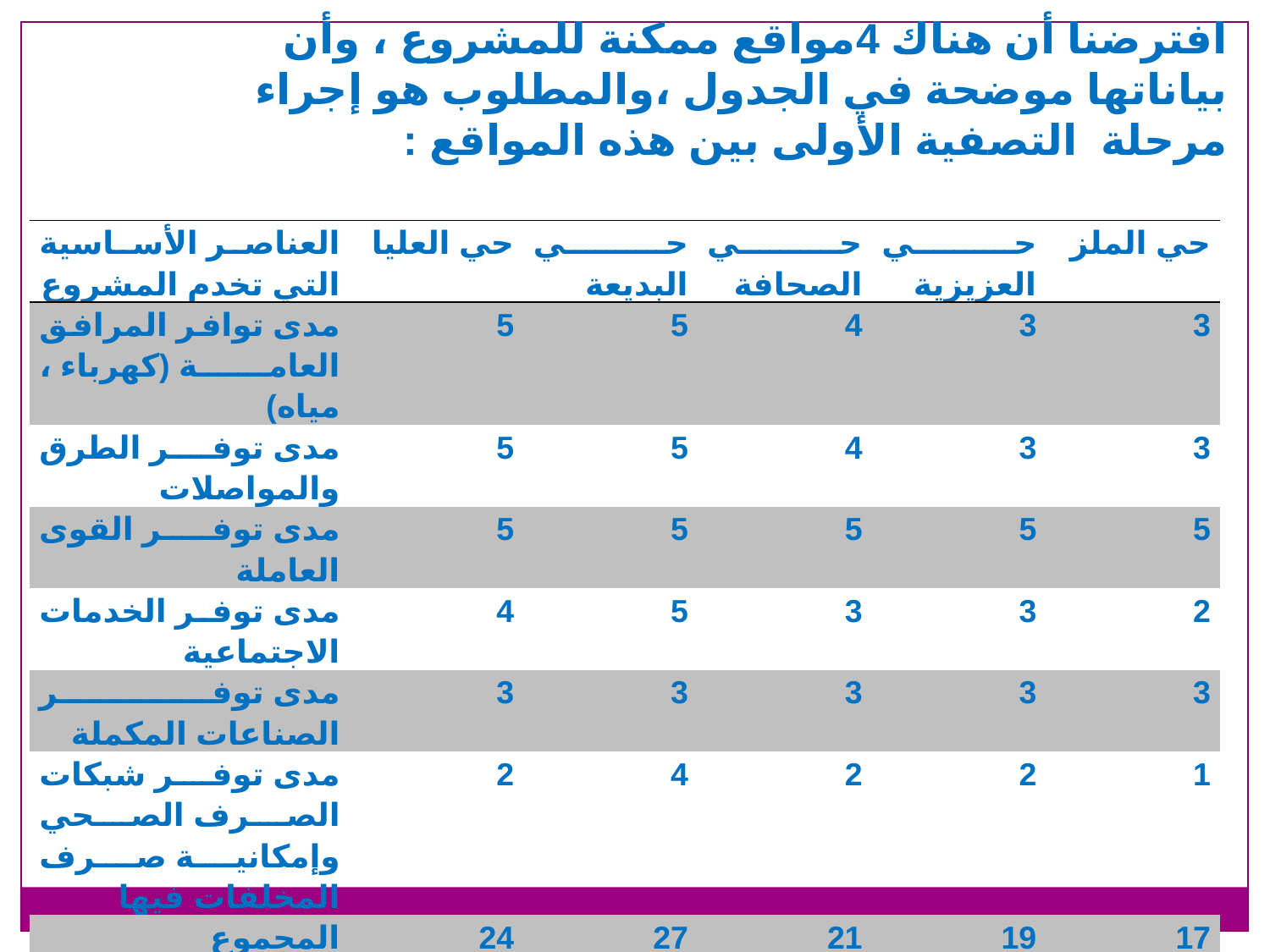

افترضنا أن هناك 4مواقع ممكنة للمشروع ، وأن بياناتها موضحة في الجدول ،والمطلوب هو إجراء مرحلة  التصفية الأولى بين هذه المواقع :

| العناصر الأساسية التي تخدم المشروع | حي العليا | حي البديعة | حي الصحافة | حي العزيزية | حي الملز |
| --- | --- | --- | --- | --- | --- |
| مدى توافر المرافق العامة (كهرباء ، مياه) | 5 | 5 | 4 | 3 | 3 |
| مدى توفر الطرق والمواصلات | 5 | 5 | 4 | 3 | 3 |
| مدى توفر القوى العاملة | 5 | 5 | 5 | 5 | 5 |
| مدى توفر الخدمات الاجتماعية | 4 | 5 | 3 | 3 | 2 |
| مدى توفر الصناعات المكملة | 3 | 3 | 3 | 3 | 3 |
| مدى توفر شبكات الصرف الصحي وإمكانية صرف المخلفات فيها | 2 | 4 | 2 | 2 | 1 |
| المجموع | 24 | 27 | 21 | 19 | 17 |